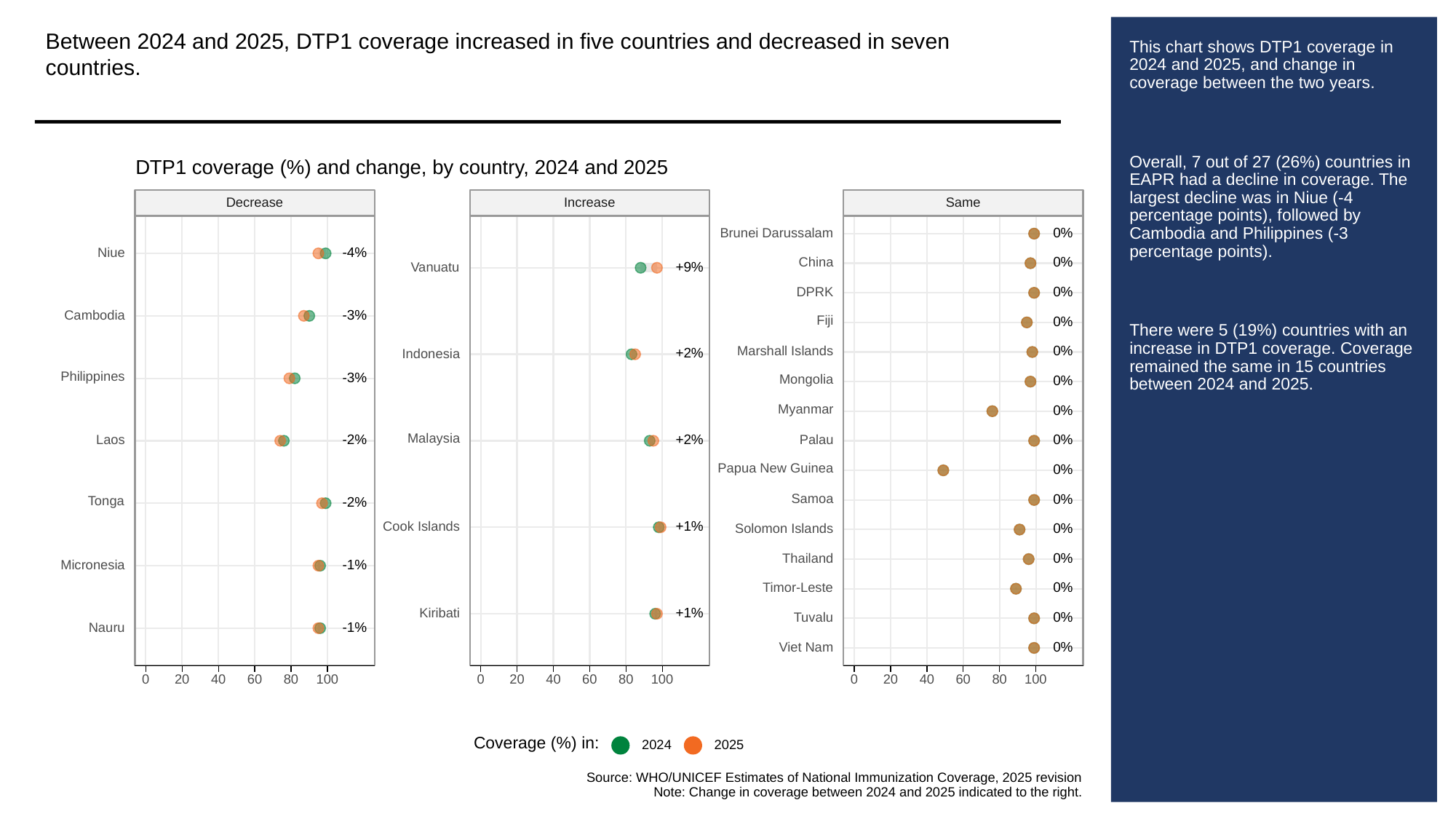

Between 2024 and 2025, DTP1 coverage increased in five countries and decreased in seven countries.
# This chart shows DTP1 coverage in 2024 and 2025, and change in coverage between the two years.

Overall, 7 out of 27 (26%) countries in EAPR had a decline in coverage. The largest decline was in Niue (-4 percentage points), followed by Cambodia and Philippines (-3 percentage points).

There were 5 (19%) countries with an increase in DTP1 coverage. Coverage remained the same in 15 countries between 2024 and 2025.

DTP1 coverage (%) and change, by country, 2024 and 2025

Same
Decrease
Increase

0%

Brunei Darussalam

-4%

Niue

0%

China
+9%

Vanuatu

0%

DPRK

-3%

Cambodia
Fiji

0%

0%

Marshall Islands
+2%

Indonesia

Philippines
-3%

Mongolia
0%

Myanmar
0%

Malaysia
-2%
+2%
0%

Laos
Palau

Papua New Guinea
0%

0%

Samoa
Tonga
-2%

+1%

Cook Islands
0%

Solomon Islands

0%

Thailand

-1%

Micronesia

0%

Timor-Leste

+1%

Kiribati
0%

Tuvalu

-1%

Nauru

0%

Viet Nam

0
20
40
60
80
100
0
20
40
60
80
100
0
20
40
60
80
100
Coverage (%) in:

2024
2025
Source: WHO/UNICEF Estimates of National Immunization Coverage, 2025 revision
Note: Change in coverage between 2024 and 2025 indicated to the right.